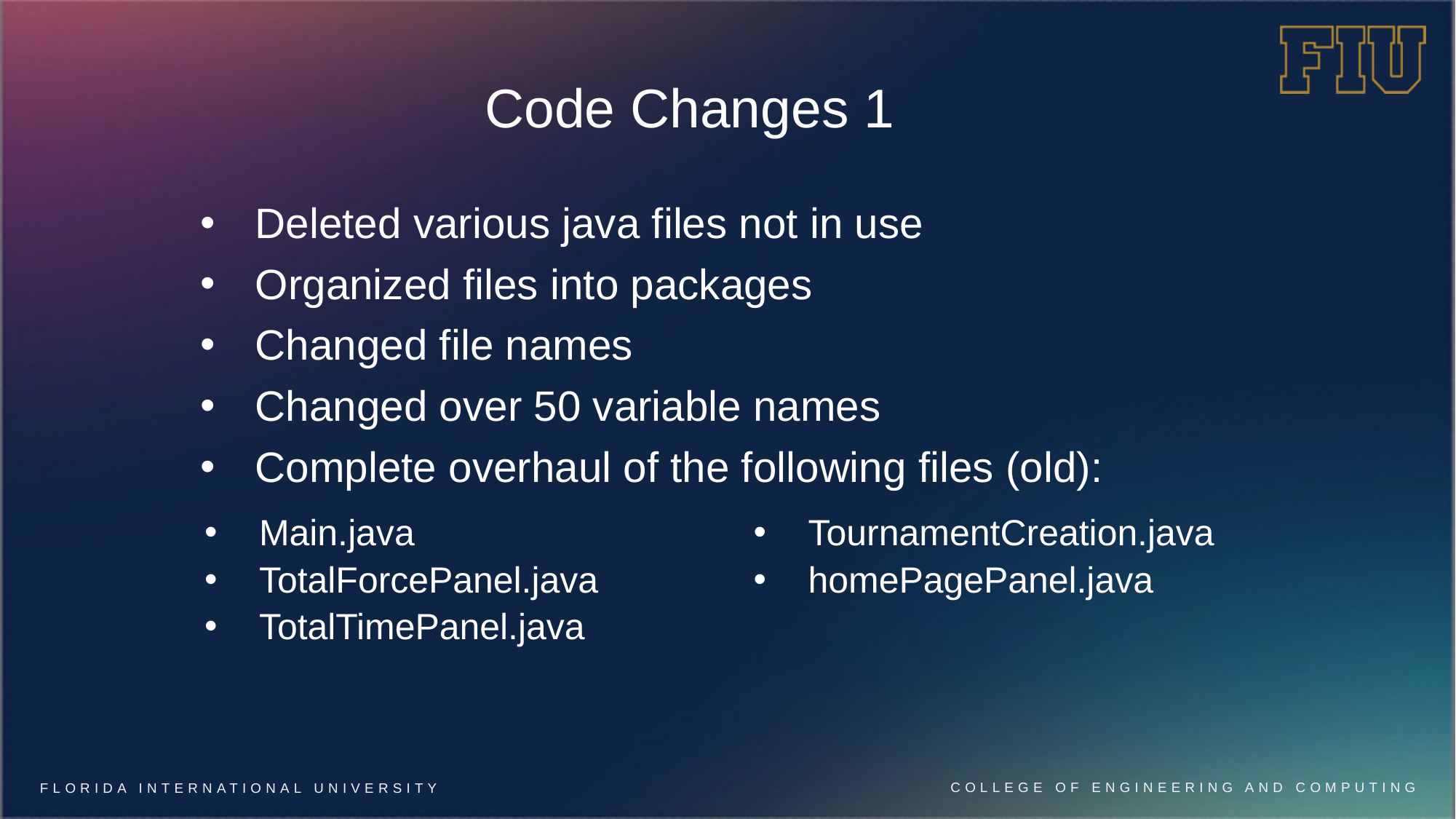

# Code Changes 1
Deleted various java files not in use
Organized files into packages
Changed file names
Changed over 50 variable names
Complete overhaul of the following files (old):

Main.java
TotalForcePanel.java
TotalTimePanel.java
TournamentCreation.java
homePagePanel.java